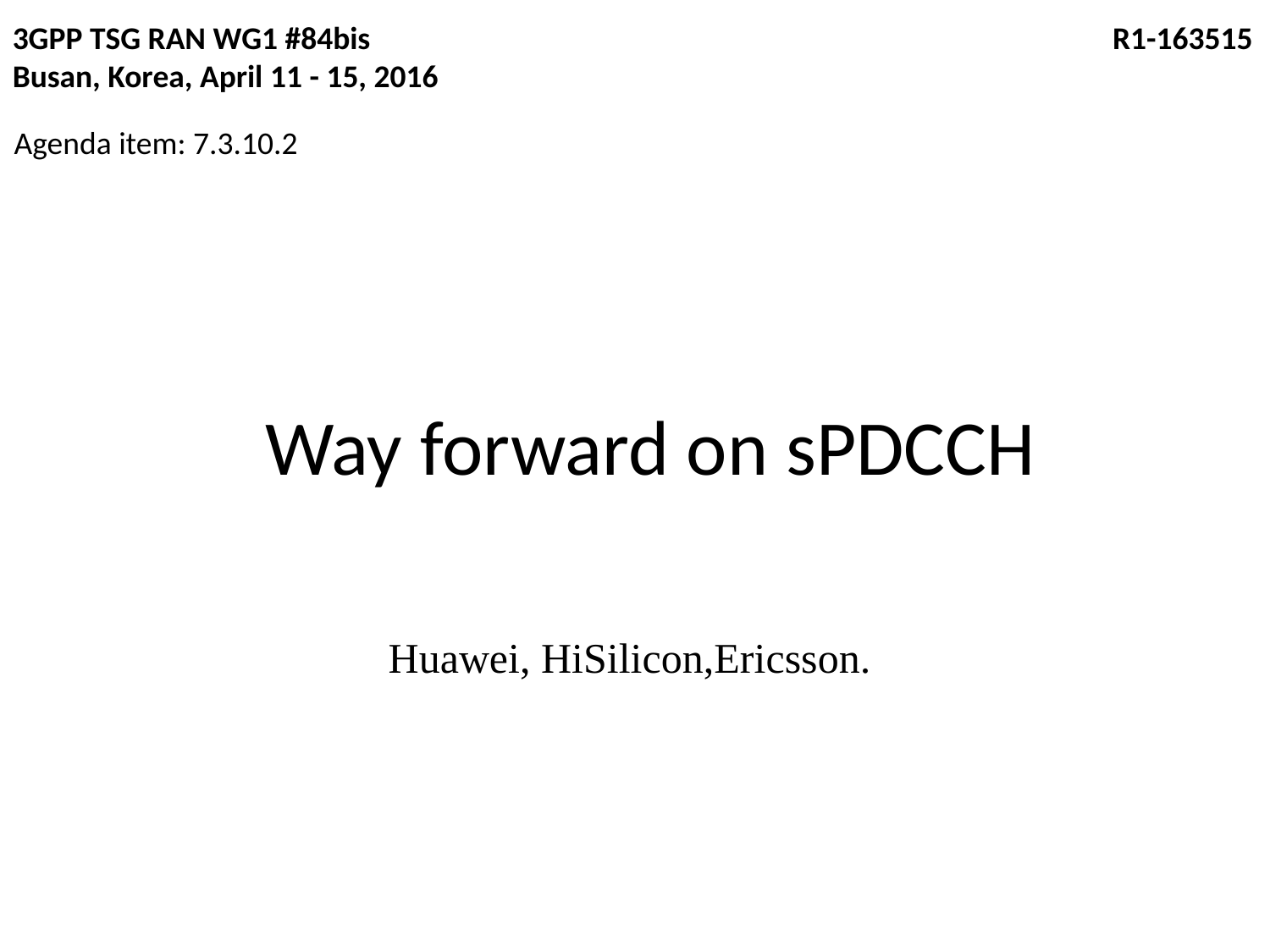

3GPP TSG RAN WG1 #84bis	             			                                               R1-163515
Busan, Korea, April 11 - 15, 2016
Agenda item: 7.3.10.2
# Way forward on sPDCCH
Huawei, HiSilicon,Ericsson.